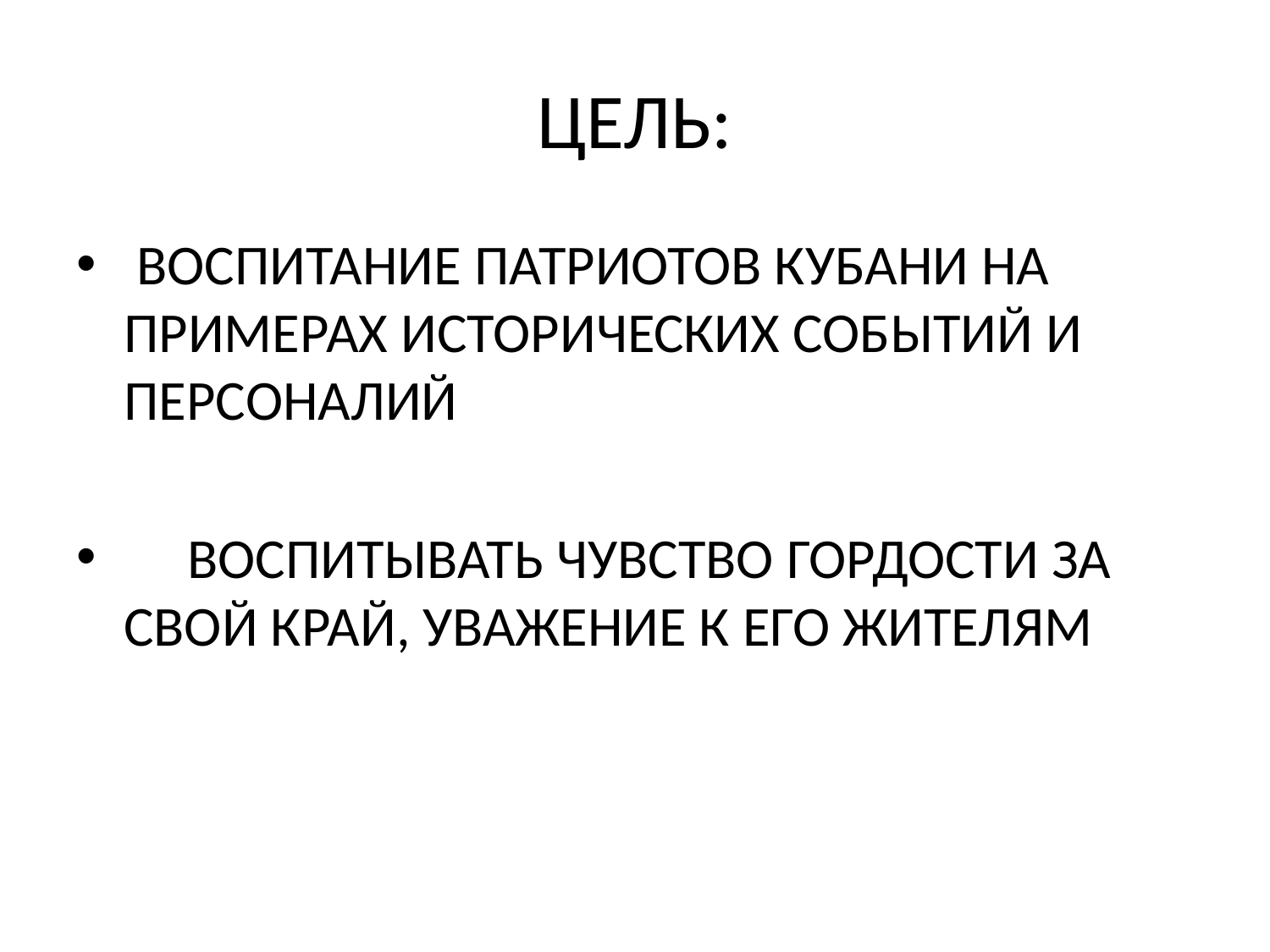

# ЦЕЛЬ:
 ВОСПИТАНИЕ ПАТРИОТОВ КУБАНИ НА ПРИМЕРАХ ИСТОРИЧЕСКИХ СОБЫТИЙ И ПЕРСОНАЛИЙ

     ВОСПИТЫВАТЬ ЧУВСТВО ГОРДОСТИ ЗА СВОЙ КРАЙ, УВАЖЕНИЕ К ЕГО ЖИТЕЛЯМ